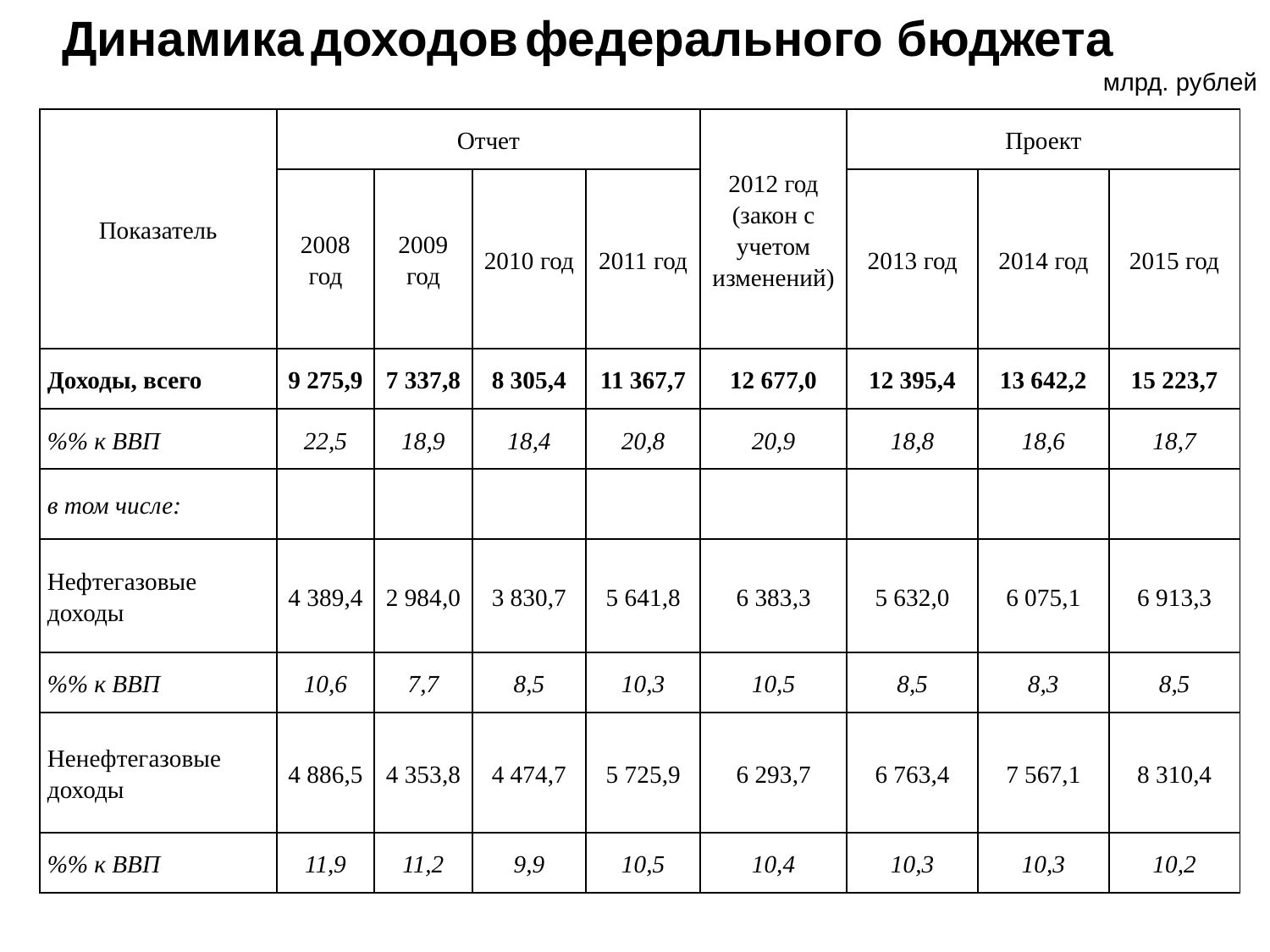

Динамика доходов федерального бюджета
млрд. рублей

| Показатель | Отчет |  |  |  | 2012 год (закон с учетом изменений) | Проект |  |  |
| --- | --- | --- | --- | --- | --- | --- | --- | --- |
|  | 2008 год | 2009 год | 2010 год | 2011 год |  | 2013 год | 2014 год | 2015 год |
| Доходы, всего | 9 275,9 | 7 337,8 | 8 305,4 | 11 367,7 | 12 677,0 | 12 395,4 | 13 642,2 | 15 223,7 |
| %% к ВВП | 22,5 | 18,9 | 18,4 | 20,8 | 20,9 | 18,8 | 18,6 | 18,7 |
| в том числе: |  |  |  |  |  |  |  |  |
| Нефтегазовые доходы | 4 389,4 | 2 984,0 | 3 830,7 | 5 641,8 | 6 383,3 | 5 632,0 | 6 075,1 | 6 913,3 |
| %% к ВВП | 10,6 | 7,7 | 8,5 | 10,3 | 10,5 | 8,5 | 8,3 | 8,5 |
| Ненефтегазовые доходы | 4 886,5 | 4 353,8 | 4 474,7 | 5 725,9 | 6 293,7 | 6 763,4 | 7 567,1 | 8 310,4 |
| %% к ВВП | 11,9 | 11,2 | 9,9 | 10,5 | 10,4 | 10,3 | 10,3 | 10,2 |